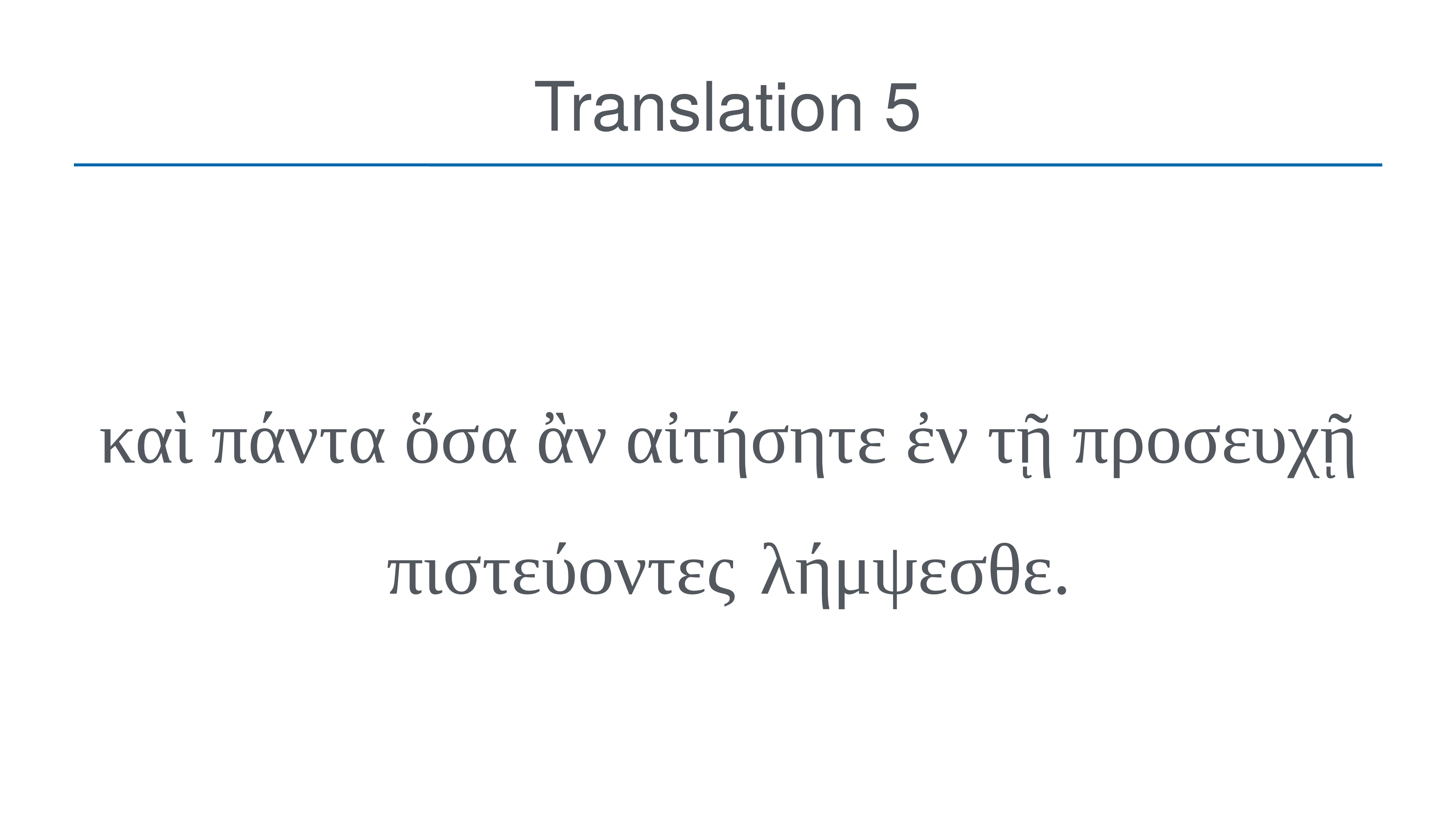

# Translation 5
καὶ πάντα ὅσα ἂν αἰτήσητε ἐν τῇ προσευχῇ πιστεύοντες  λήμψεσθε.